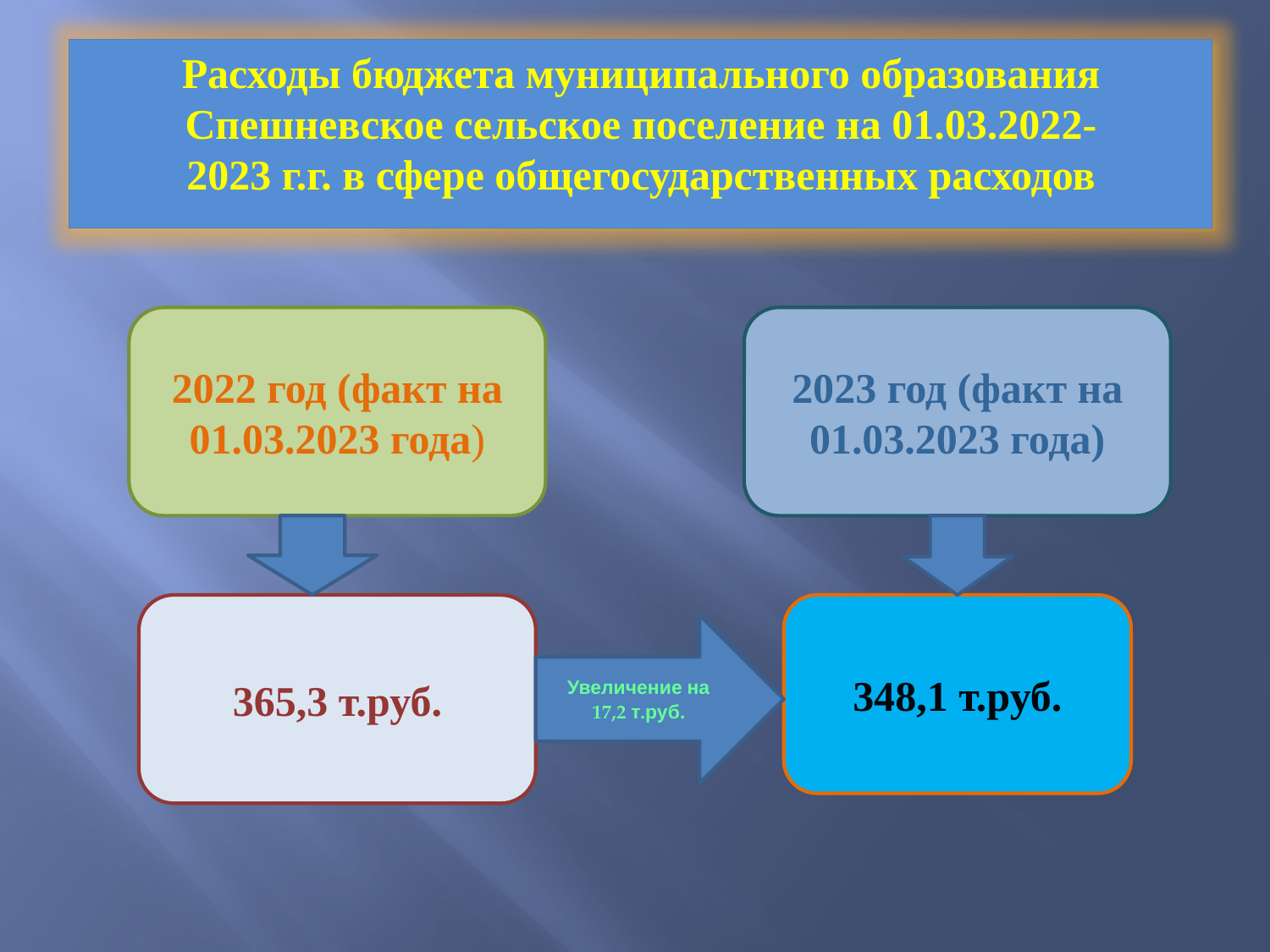

Расходы бюджета муниципального образования Спешневское сельское поселение на 01.03.2022-
2023 г.г. в сфере общегосударственных расходов
2022 год (факт на 01.03.2023 года)
2023 год (факт на 01.03.2023 года)

365,3 т.руб.
348,1 т.руб.
Увеличение на 17,2 т.руб.